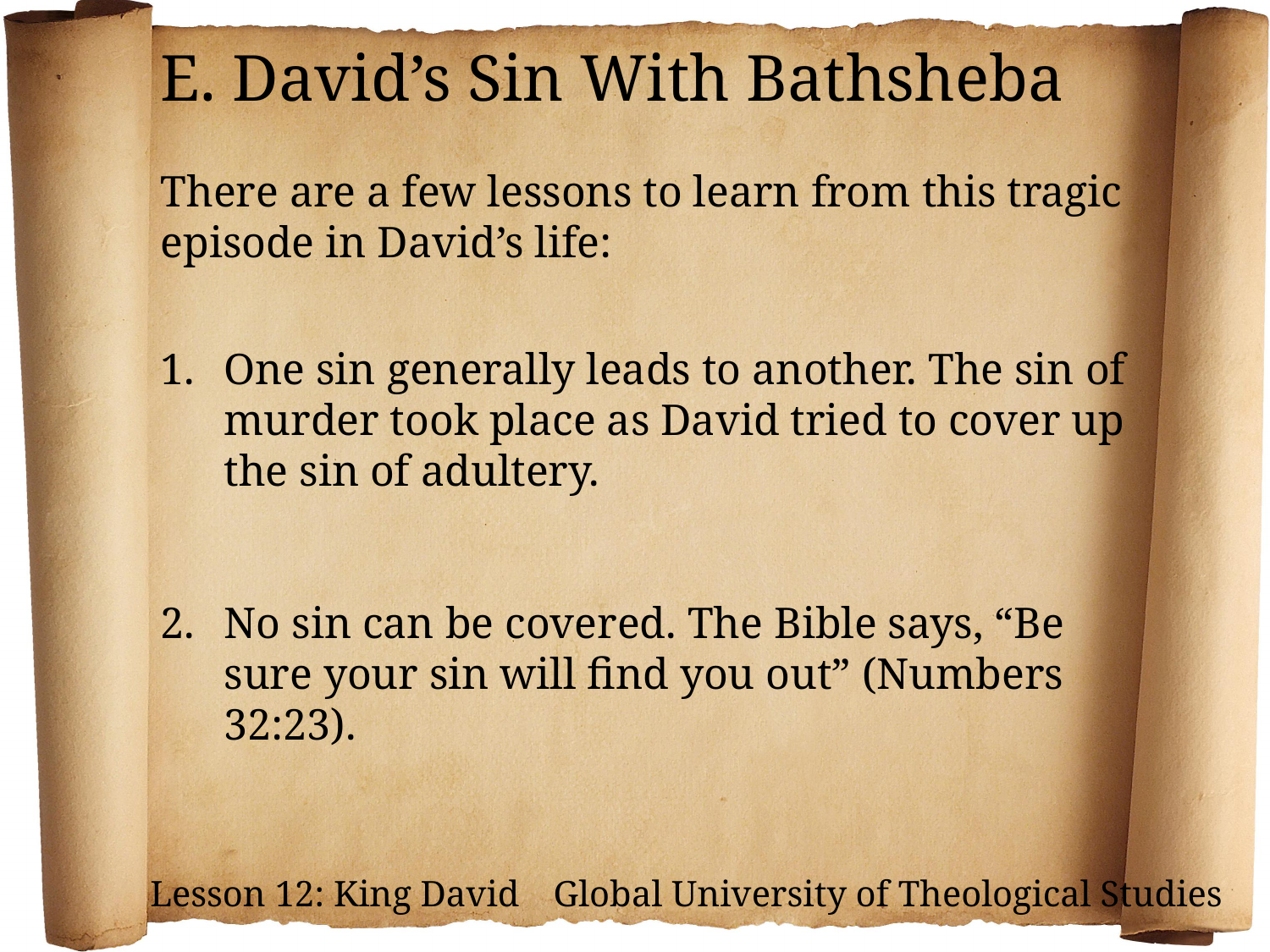

E. David’s Sin With Bathsheba
There are a few lessons to learn from this tragic episode in David’s life:

One sin generally leads to another. The sin of murder took place as David tried to cover up the sin of adultery.

No sin can be covered. The Bible says, “Be sure your sin will find you out” (Numbers 32:23).
Lesson 12: King David    Global University of Theological Studies